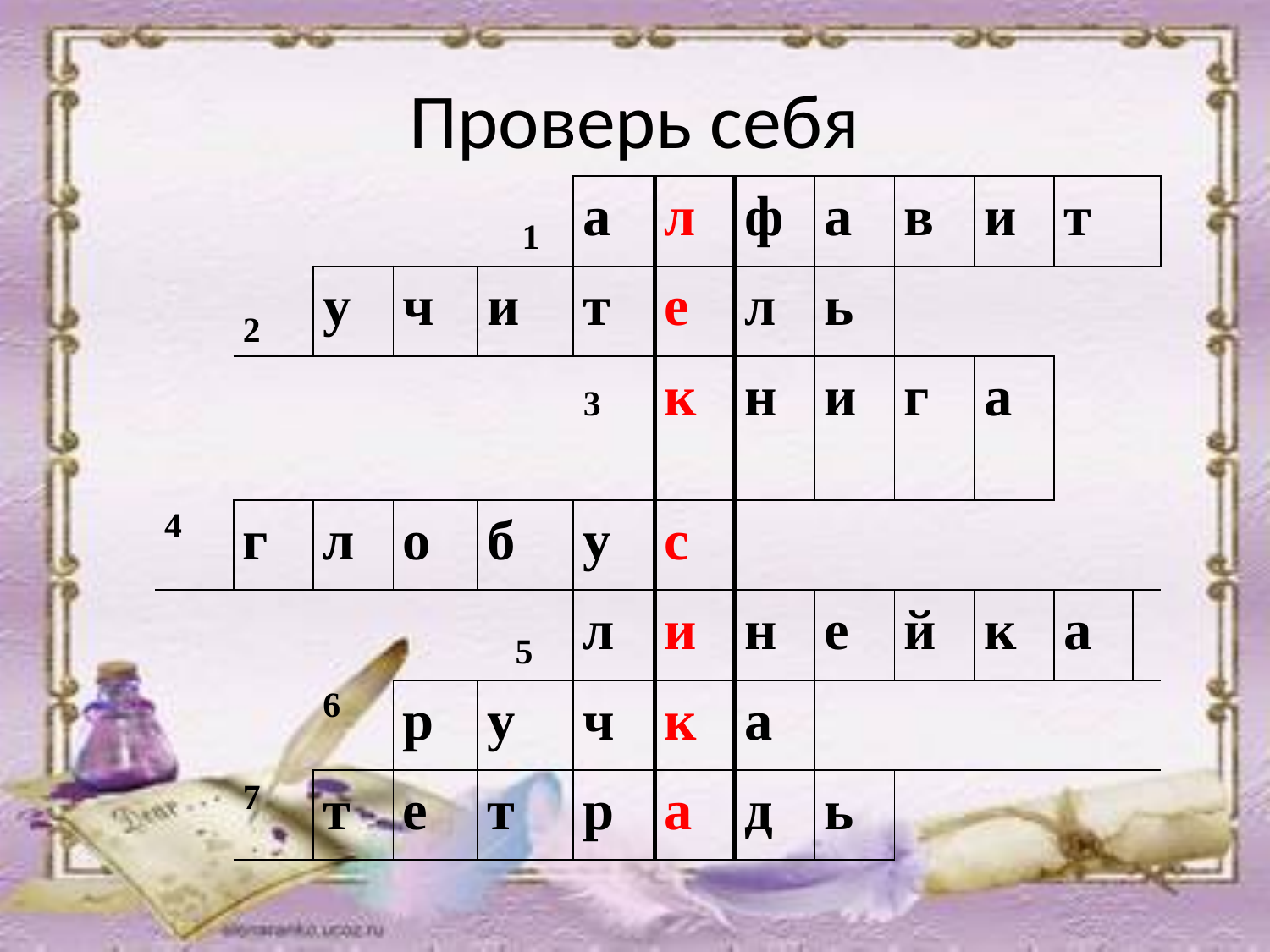

# Проверь себя
|  | 1 |  |  |  | а | л | ф | а | в | и | т |  |
| --- | --- | --- | --- | --- | --- | --- | --- | --- | --- | --- | --- | --- |
|  | 2 | у | ч | и | т | е | л | ь |  |  |  |  |
|  | 3 |  |  |  |  | к | н | и | г | а |  |  |
| 4 | г | л | о | б | у | с |  |  |  |  |  |  |
|  | 5 |  |  |  | л | и | н | е | й | к | а |  |
|  | 7 | 6 | р | у | ч | к | а |  |  |  |  |  |
|  |  | т | е | т | р | а | д | ь |  |  |  |  |